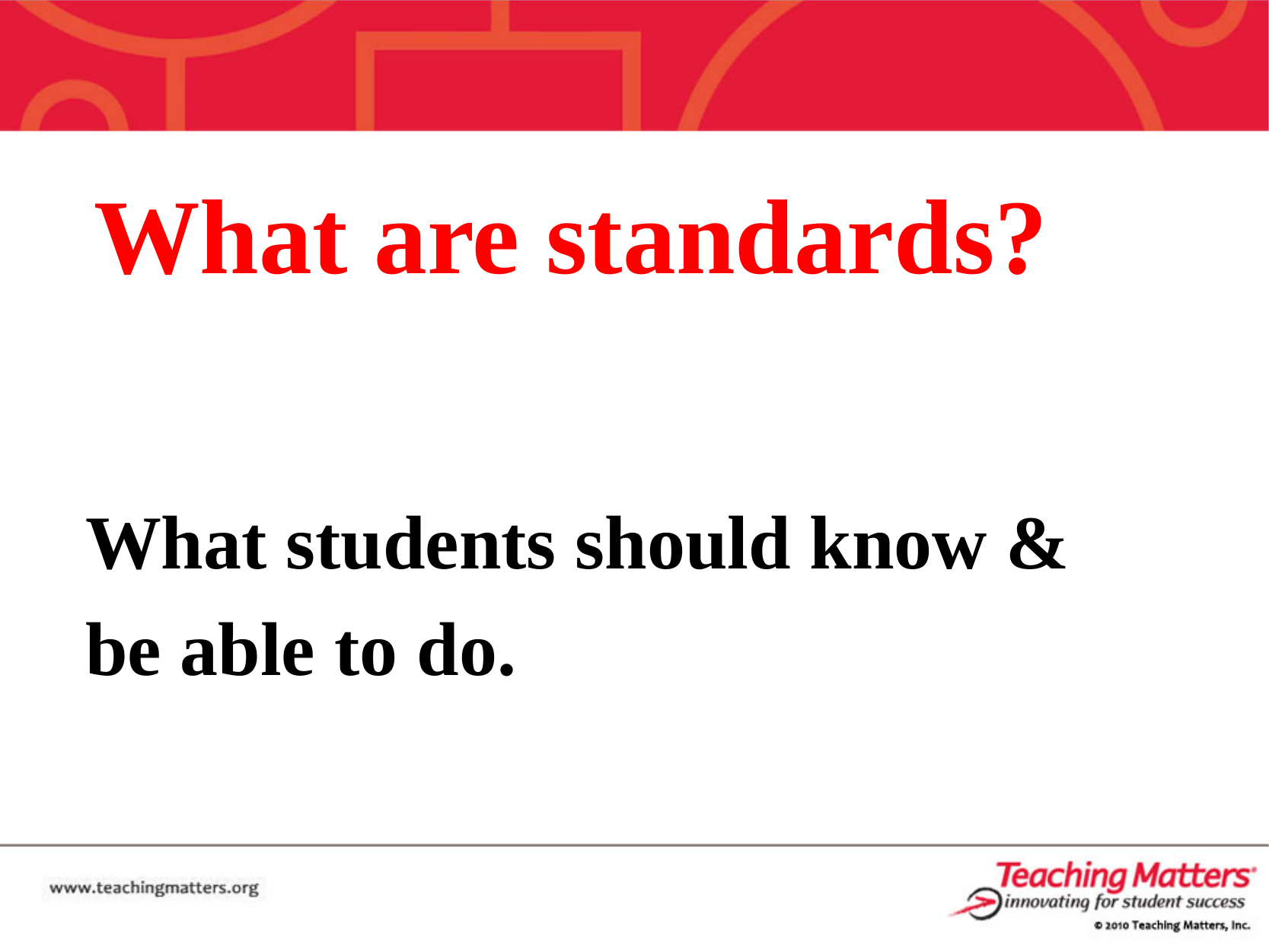

# What are standards?
What students should know &
be able to do.